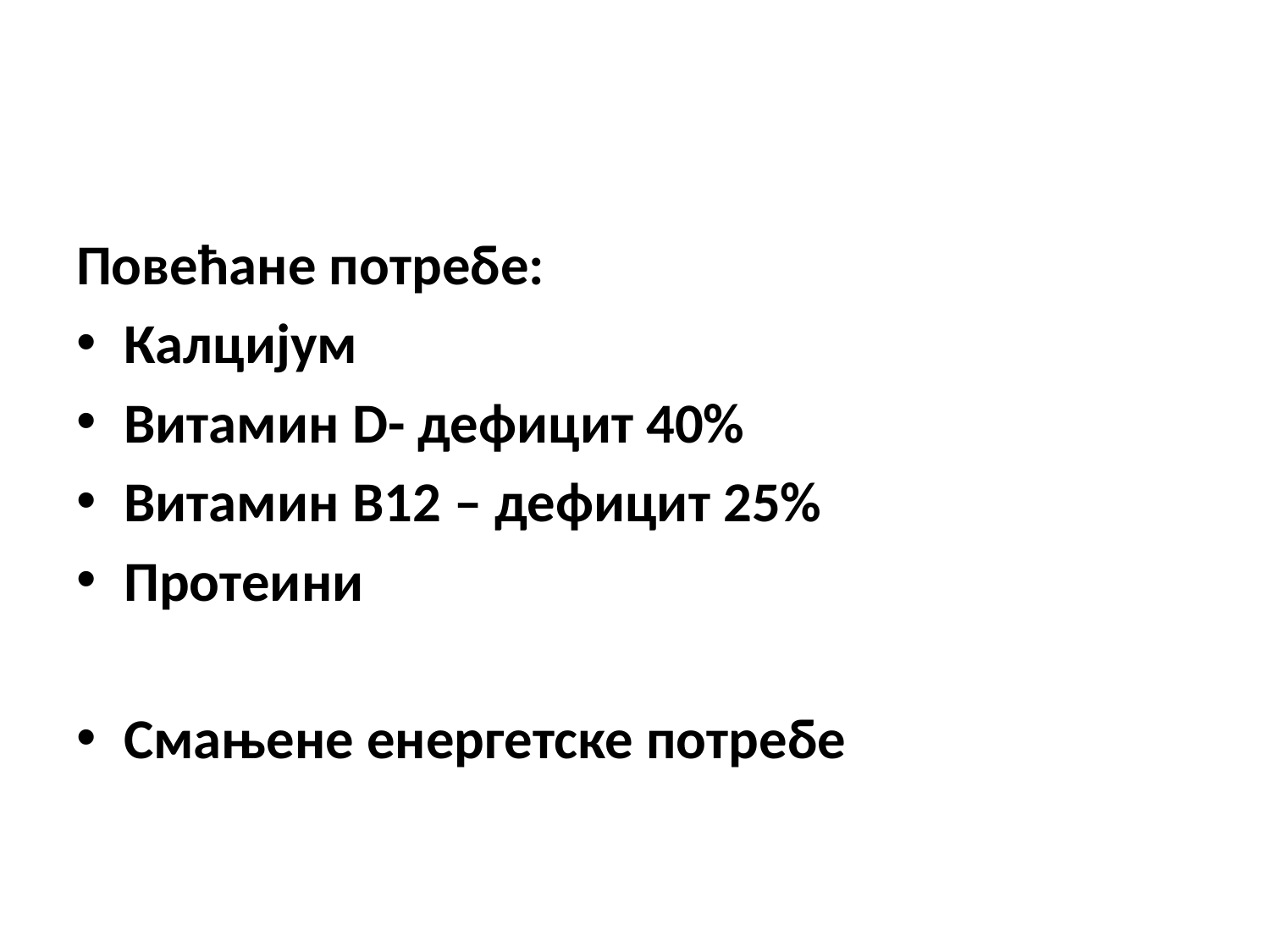

Повећане потребе:
Калцијум
Витамин D- дефицит 40%
Витамин B12 – дефицит 25%
Протеини

Смањене енергетске потребе